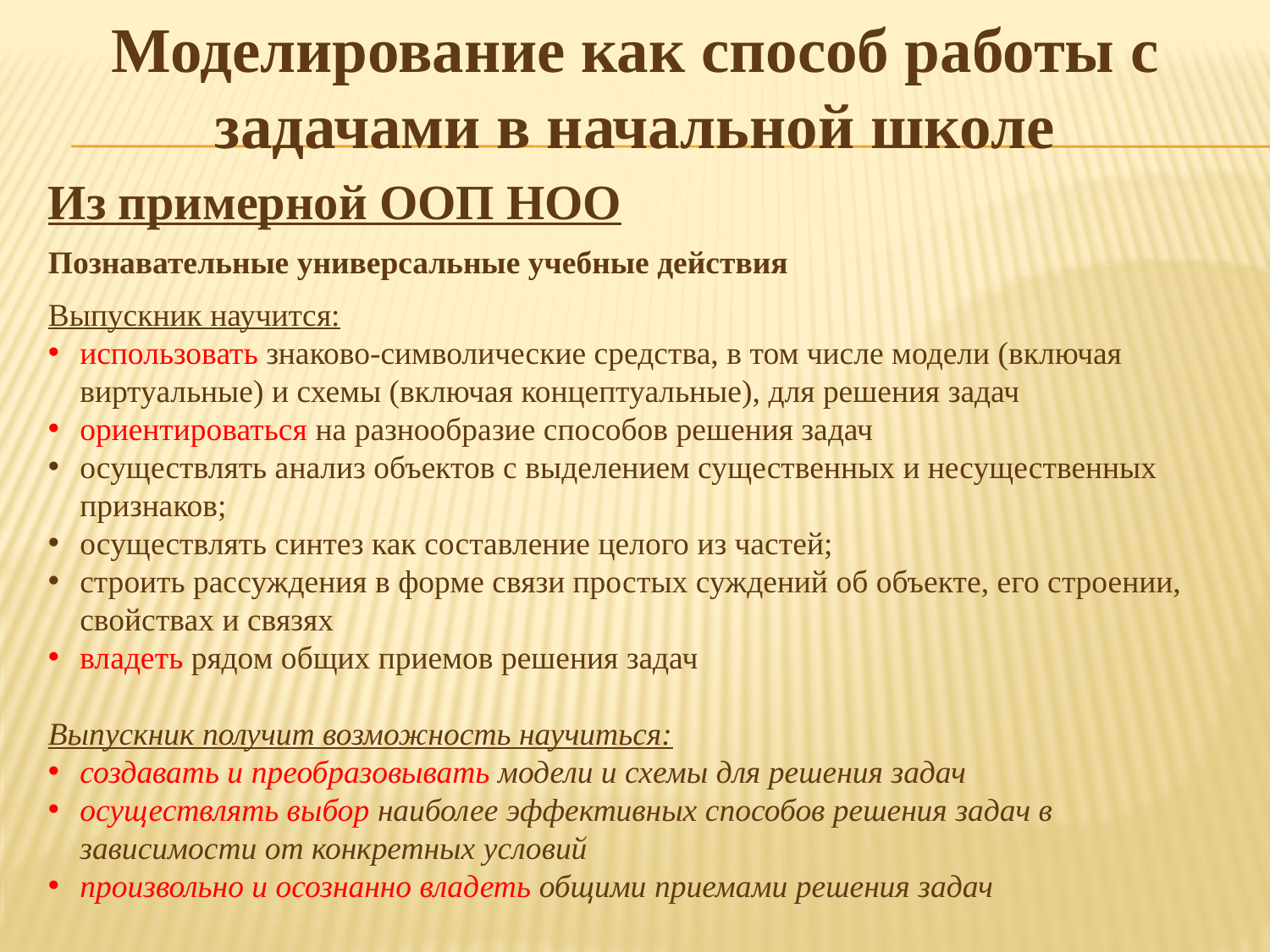

Моделирование как способ работы с задачами в начальной школе
Из примерной ООП НОО
Познавательные универсальные учебные действия
Выпускник научится:
использовать знаково-­символические средства, в том числе модели (включая виртуальные) и схемы (включая концептуальные), для решения задач
ориентироваться на разнообразие способов решения задач
осуществлять анализ объектов с выделением существенных и несущественных признаков;
осуществлять синтез как составление целого из частей;
строить рассуждения в форме связи простых суждений об объекте, его строении, свойствах и связях
владеть рядом общих приемов решения задач

Выпускник получит возможность научиться:
создавать и преобразовывать модели и схемы для решения задач
осуществлять выбор наиболее эффективных способов решения задач в зависимости от конкретных условий
произвольно и осознанно владеть общими приемами решения задач